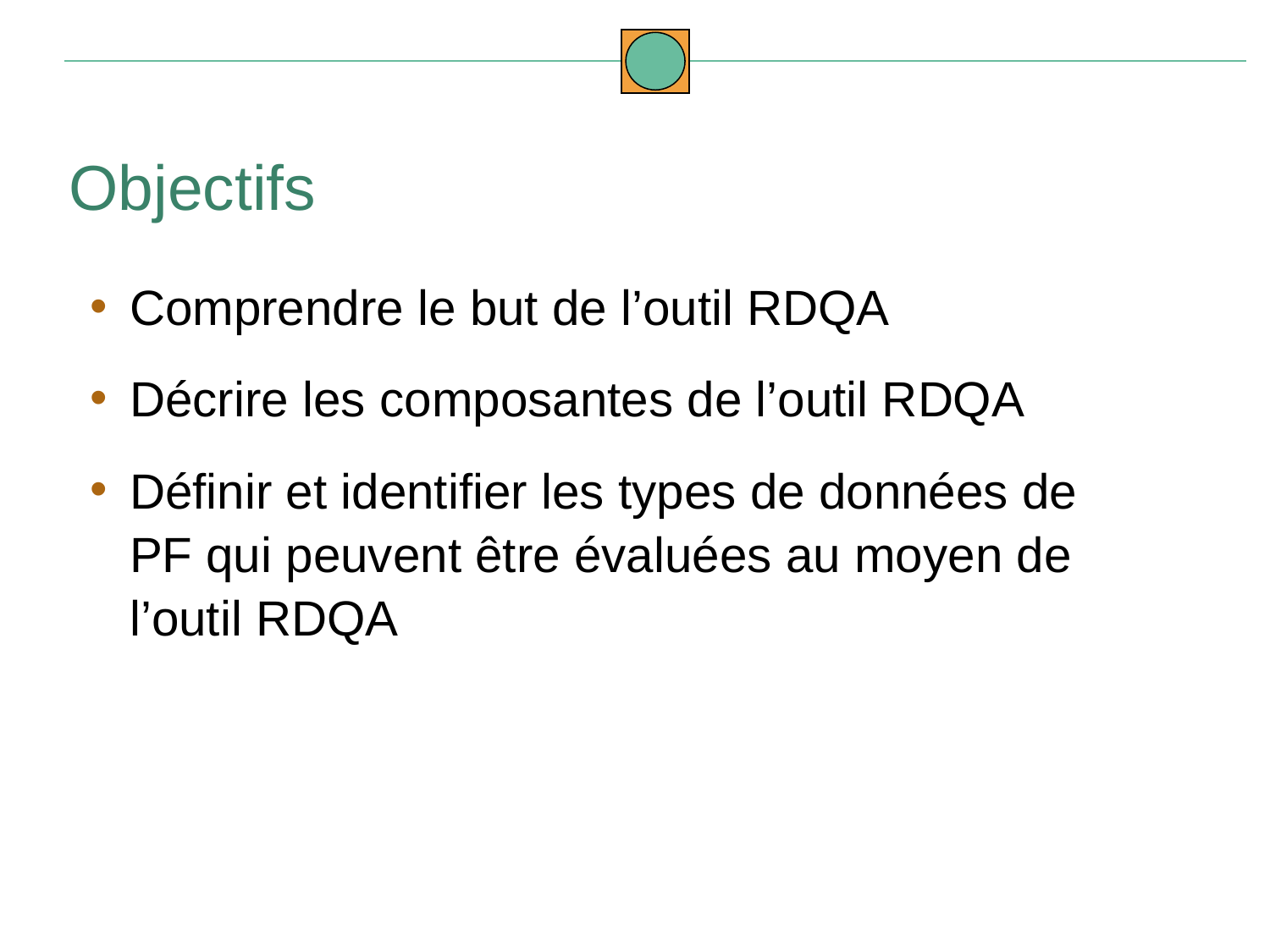

Objectifs
Comprendre le but de l’outil RDQA
Décrire les composantes de l’outil RDQA
Définir et identifier les types de données de PF qui peuvent être évaluées au moyen de l’outil RDQA